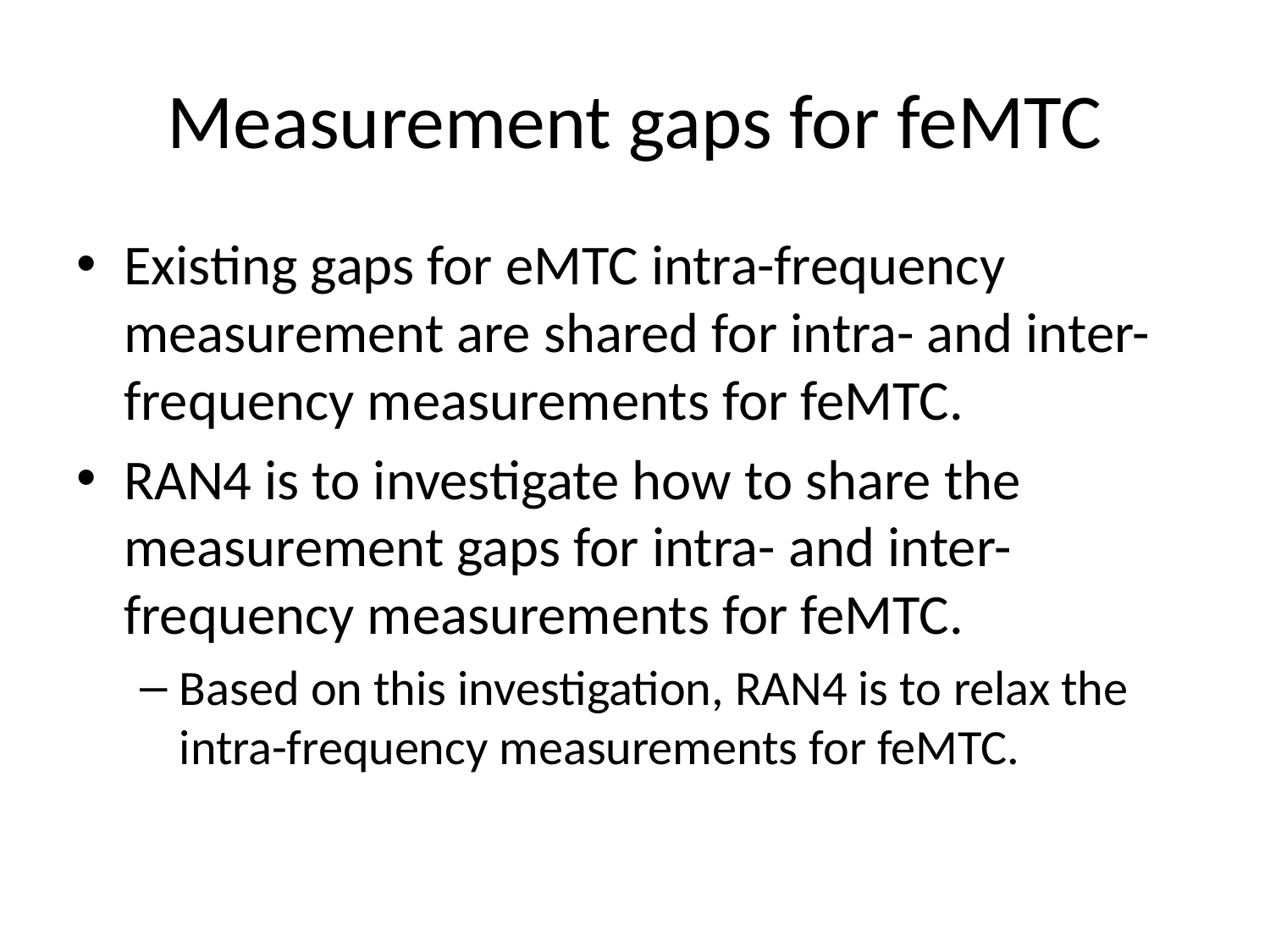

# Measurement gaps for feMTC
Existing gaps for eMTC intra-frequency measurement are shared for intra- and inter-frequency measurements for feMTC.
RAN4 is to investigate how to share the measurement gaps for intra- and inter-frequency measurements for feMTC.
Based on this investigation, RAN4 is to relax the intra-frequency measurements for feMTC.